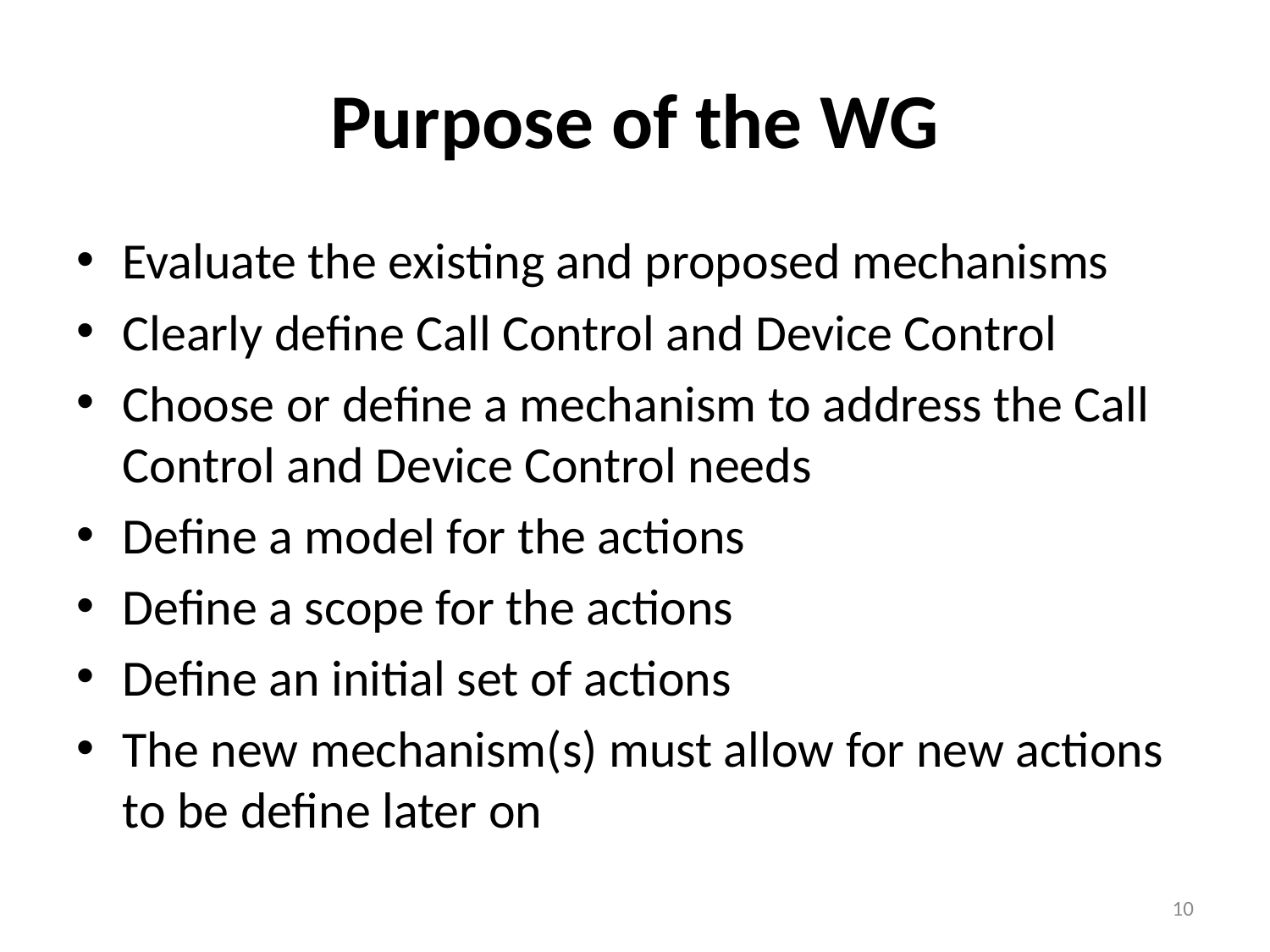

# Purpose of the WG
Evaluate the existing and proposed mechanisms
Clearly define Call Control and Device Control
Choose or define a mechanism to address the Call Control and Device Control needs
Define a model for the actions
Define a scope for the actions
Define an initial set of actions
The new mechanism(s) must allow for new actions to be define later on

10